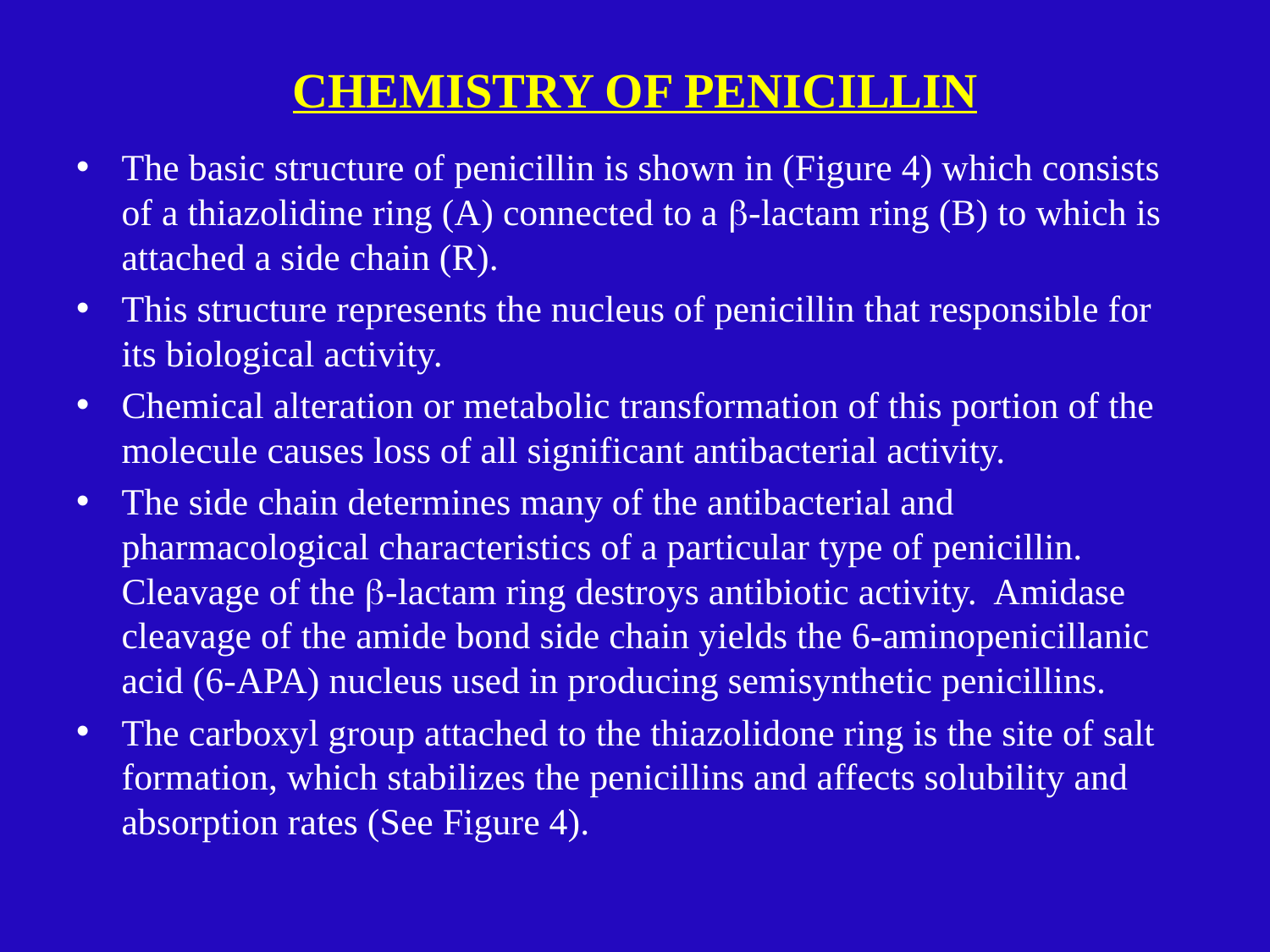

# CHEMISTRY OF PENICILLIN
The basic structure of penicillin is shown in (Figure 4) which consists of a thiazolidine ring (A) connected to a β-lactam ring (B) to which is attached a side chain (R).
This structure represents the nucleus of penicillin that responsible for its biological activity.
Chemical alteration or metabolic transformation of this portion of the molecule causes loss of all significant antibacterial activity.
The side chain determines many of the antibacterial and pharmacological characteristics of a particular type of penicillin. Cleavage of the β-lactam ring destroys antibiotic activity.  Amidase cleavage of the amide bond side chain yields the 6-aminopenicillanic acid (6-APA) nucleus used in producing semisynthetic penicillins.
The carboxyl group attached to the thiazolidone ring is the site of salt formation, which stabilizes the penicillins and affects solubility and absorption rates (See Figure 4).